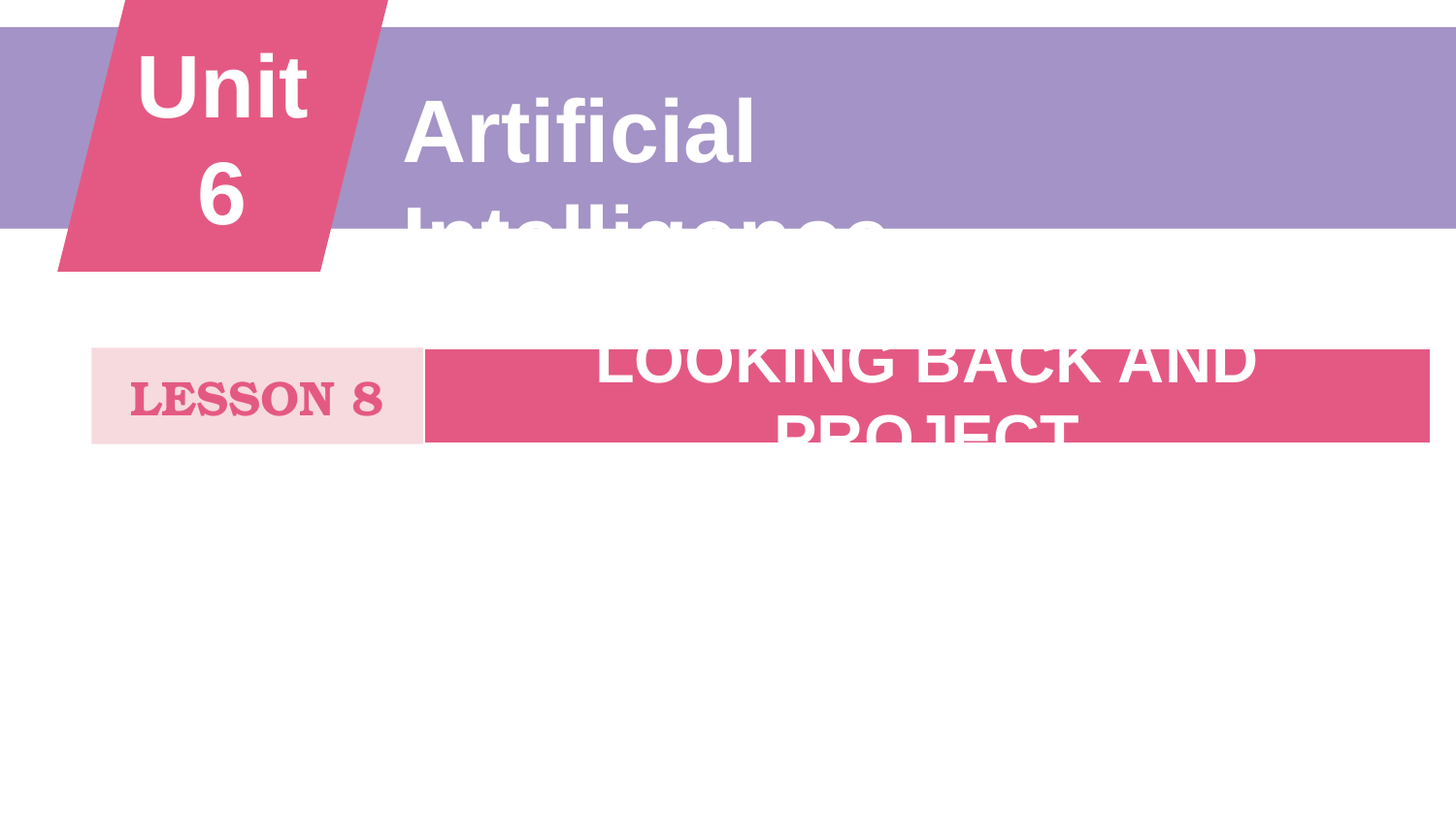

Unit 6

Artificial Intelligence
LOOKING BACK AND PROJECT
LESSON 8